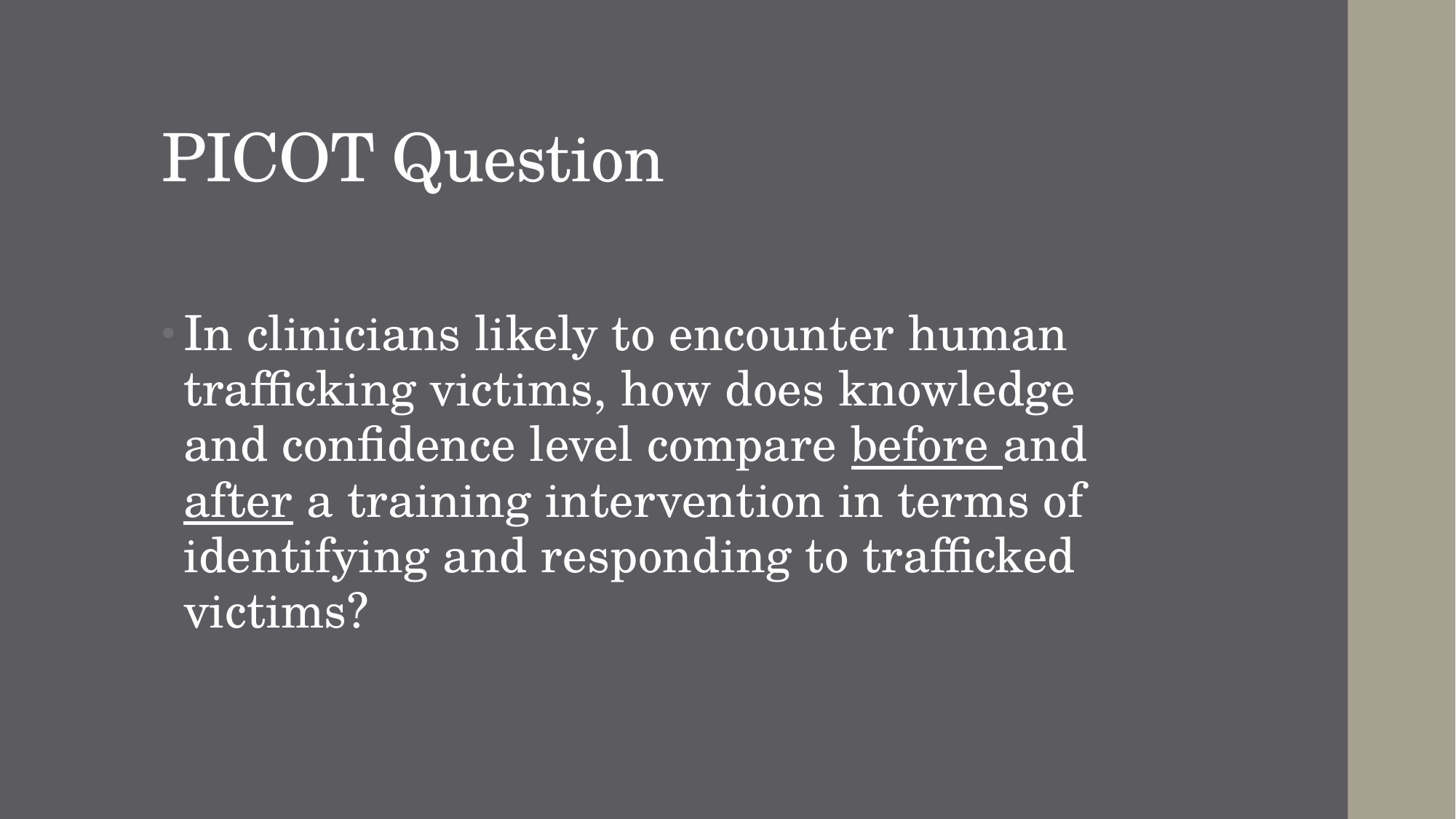

# PICOT Question

In clinicians likely to encounter human trafficking victims, how does knowledge and confidence level compare before and after a training intervention in terms of identifying and responding to trafficked victims?